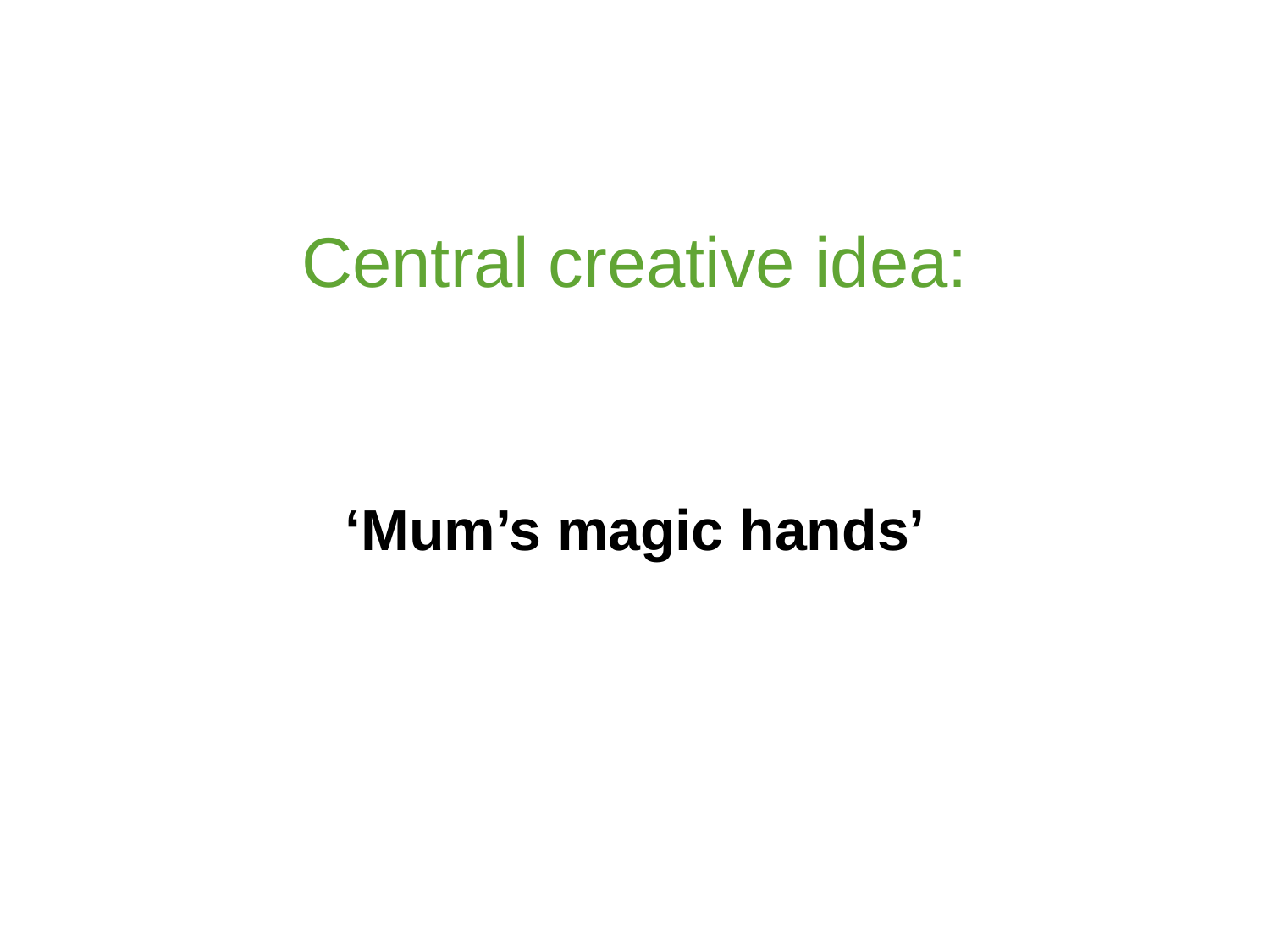

# Central creative idea:
‘Mum’s magic hands’